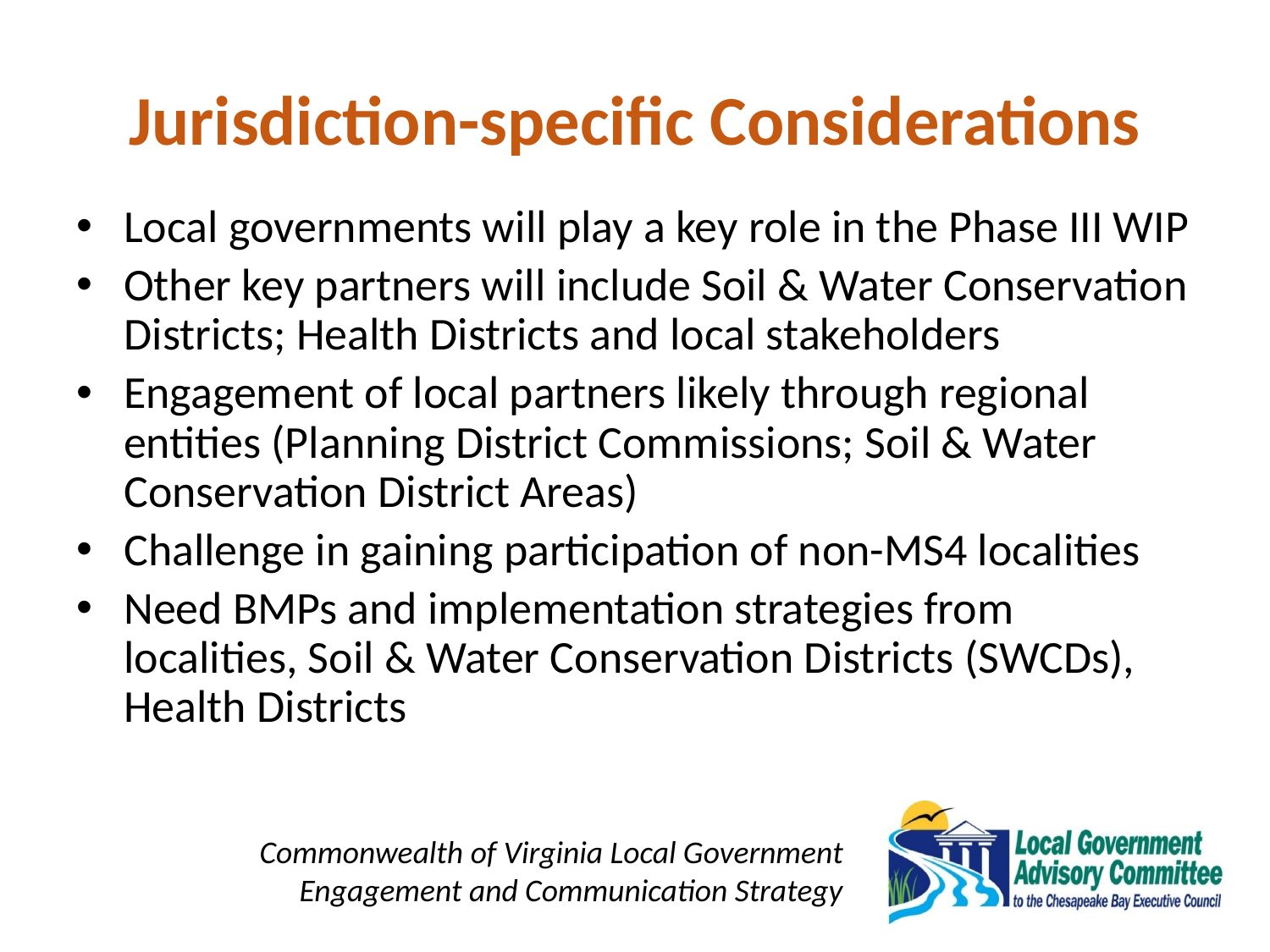

# Jurisdiction-specific Considerations
Local governments will play a key role in the Phase III WIP
Other key partners will include Soil & Water Conservation Districts; Health Districts and local stakeholders
Engagement of local partners likely through regional entities (Planning District Commissions; Soil & Water Conservation District Areas)
Challenge in gaining participation of non-MS4 localities
Need BMPs and implementation strategies from localities, Soil & Water Conservation Districts (SWCDs), Health Districts
Commonwealth of Virginia Local Government
Engagement and Communication Strategy